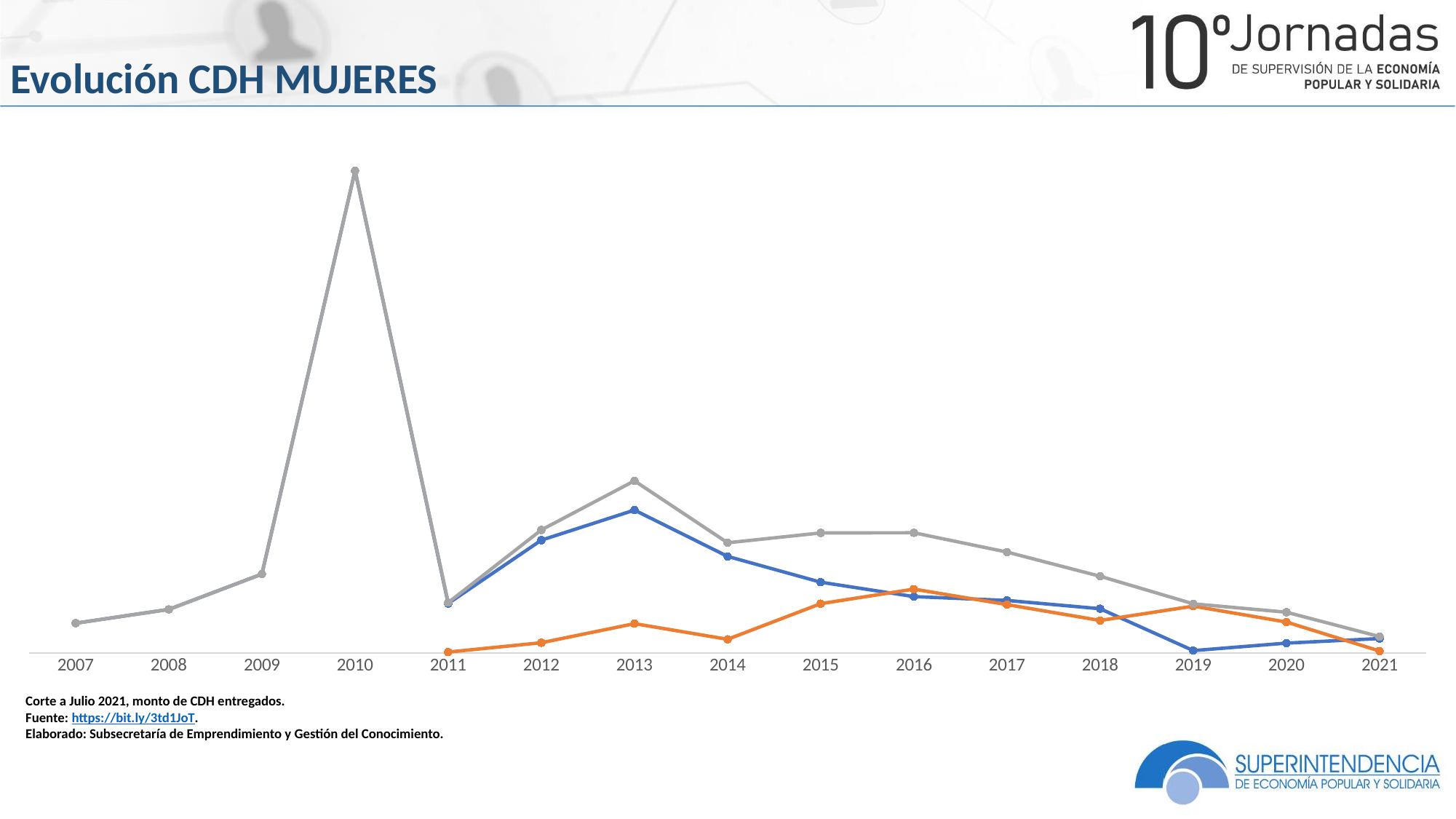

Evolución CDH MUJERES

### Chart

| Category | Individual | Asociativo | Mujeres |
|---|---|---|---|
| 2007 | 19531646.0 | None | 19531646.0 |
| 2008 | 28599479.0 | None | 28599479.0 |
| 2009 | 51800597.0 | None | 51800597.0 |
| 2010 | 316734607.0 | None | 316734607.0 |
| 2011 | 32480586.0 | 565756.0 | 33046343.0 |
| 2012 | 74078992.0 | 6716964.0 | 80795957.0 |
| 2013 | 93821149.0 | 19236744.0 | 113057893.0 |
| 2014 | 63417594.0 | 8951717.0 | 72369311.0 |
| 2015 | 46465762.0 | 32360673.0 | 78826434.0 |
| 2016 | 36998502.0 | 41929486.0 | 78927988.0 |
| 2017 | 34497003.0 | 31761053.0 | 66258055.0 |
| 2018 | 29042237.0 | 21323385.0 | 50365622.0 |
| 2019 | 1527670.0 | 30725040.0 | 32252710.0 |
| 2020 | 6451032.0 | 20293928.0 | 26744960.0 |
| 2021 | 9458383.0 | 1271853.0 | 10730236.0 |
Corte a Julio 2021, monto de CDH entregados.
Fuente: https://bit.ly/3td1JoT.
Elaborado: Subsecretaría de Emprendimiento y Gestión del Conocimiento.